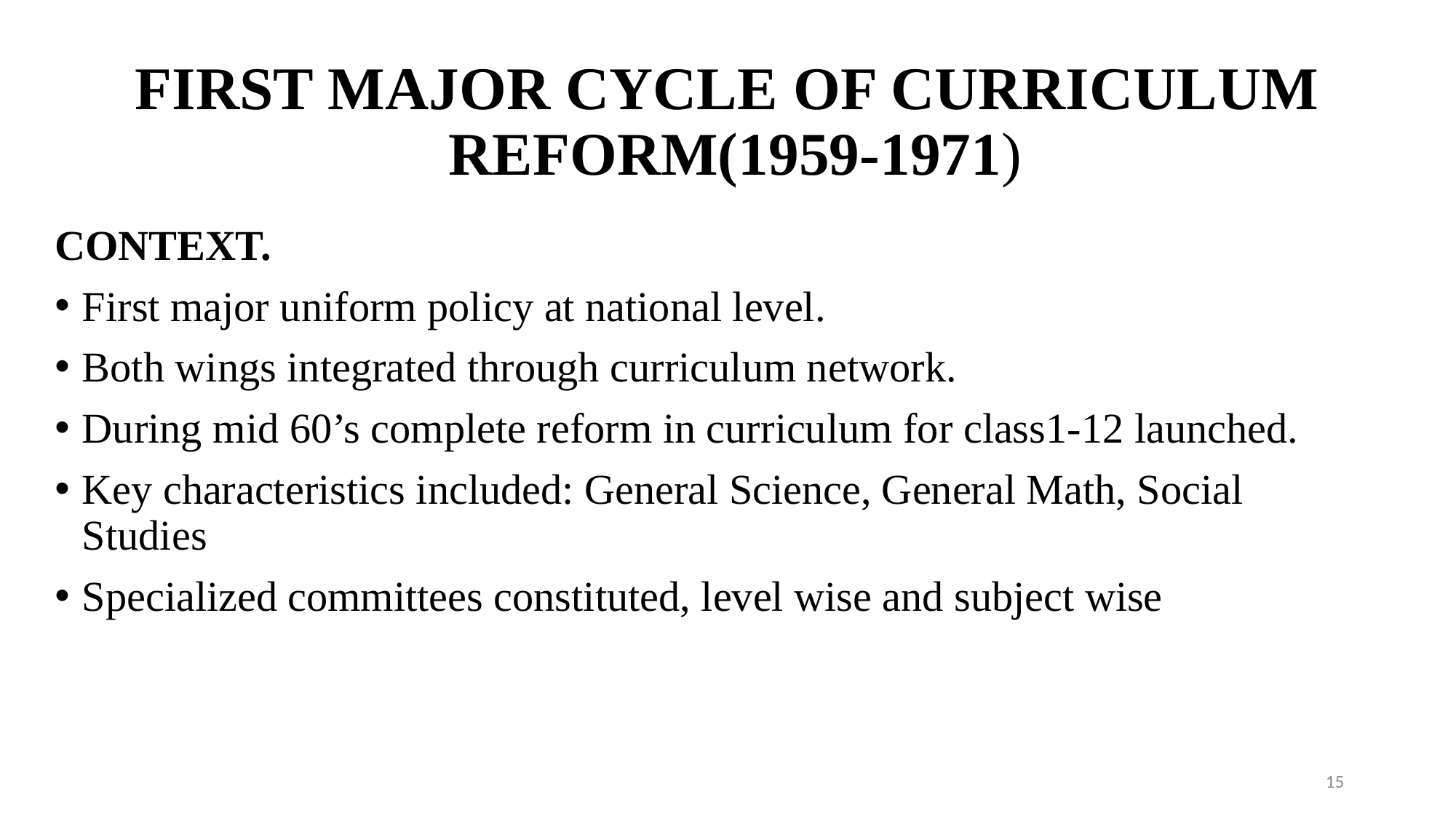

# FIRST MAJOR CYCLE OF CURRICULUM REFORM(1959-1971)
CONTEXT.
First major uniform policy at national level.
Both wings integrated through curriculum network.
During mid 60’s complete reform in curriculum for class1-12 launched.
Key characteristics included: General Science, General Math, Social Studies
Specialized committees constituted, level wise and subject wise

15